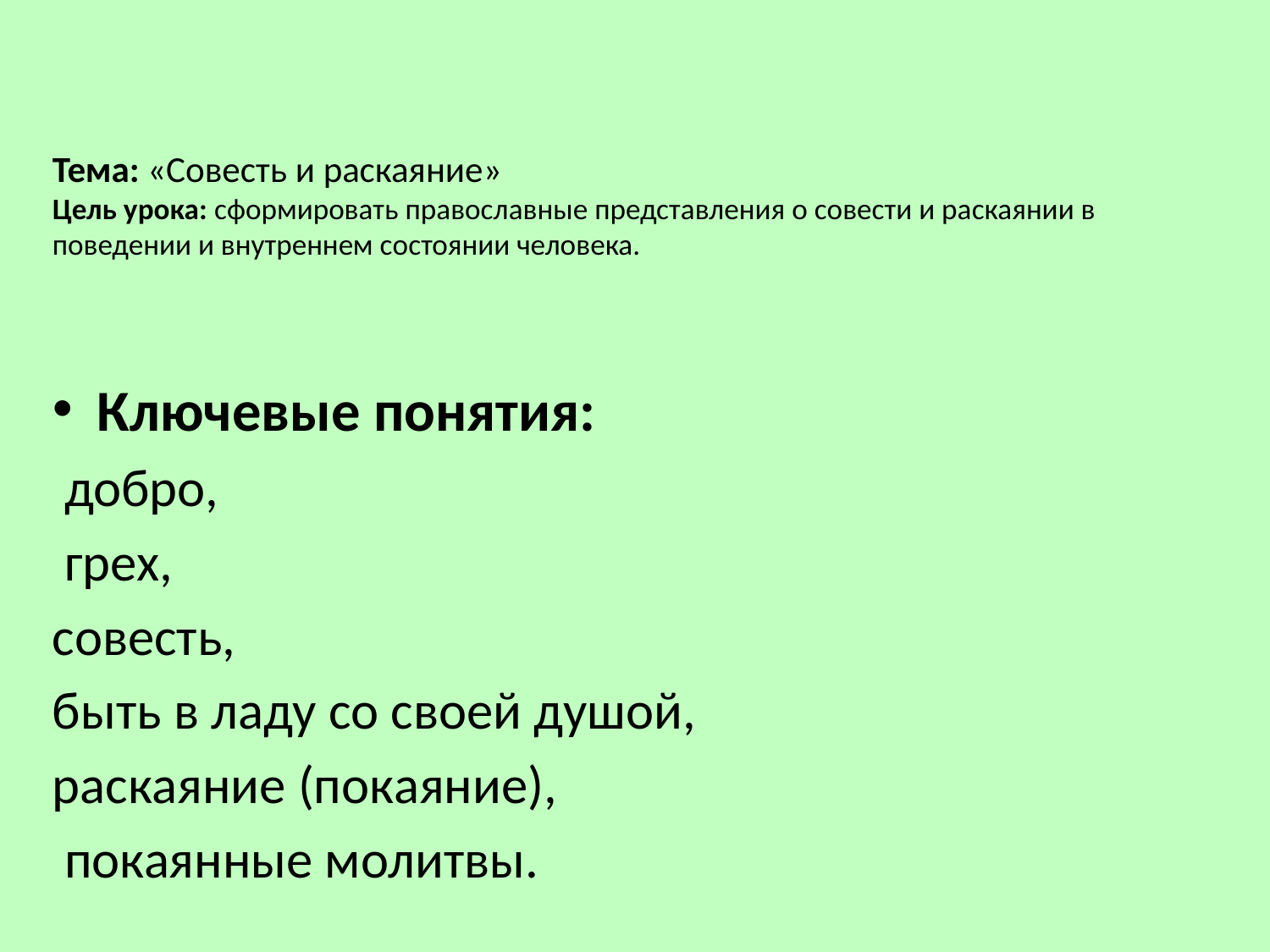

# Тема: «Совесть и раскаяние» Цель урока: сформировать православные представления о совести и раскаянии в поведении и внутреннем состоянии человека.
Ключевые понятия:
 добро,
 грех,
совесть,
быть в ладу со своей душой,
раскаяние (покаяние),
 покаянные молитвы.